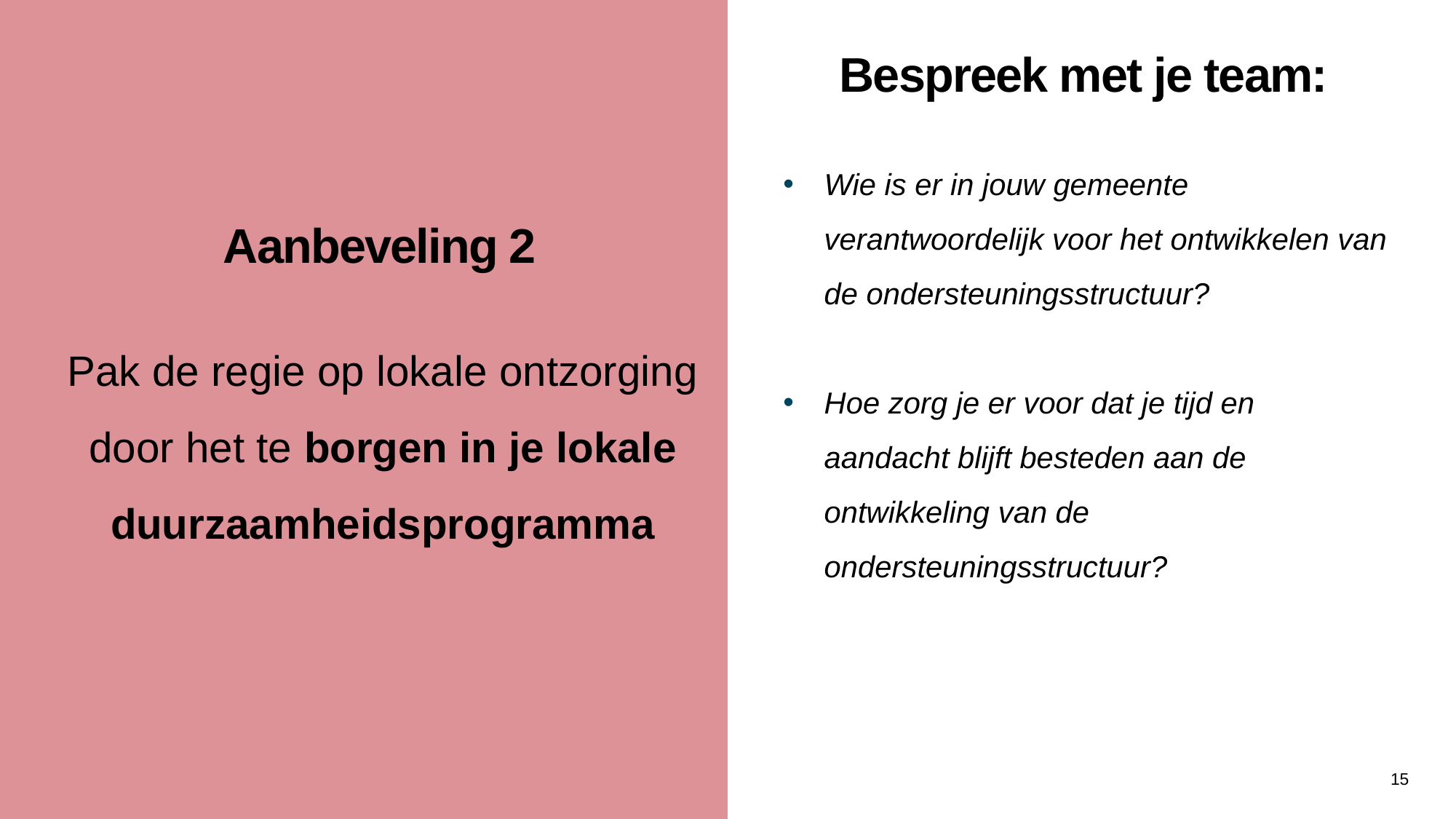

Bespreek met je team:
Wie is er in jouw gemeente verantwoordelijk voor het ontwikkelen van de ondersteuningsstructuur?

Hoe zorg je er voor dat je tijd en aandacht blijft besteden aan de ontwikkeling van de ondersteuningsstructuur?

Aanbeveling 2
Pak de regie op lokale ontzorging door het te borgen in je lokale duurzaamheidsprogramma
15